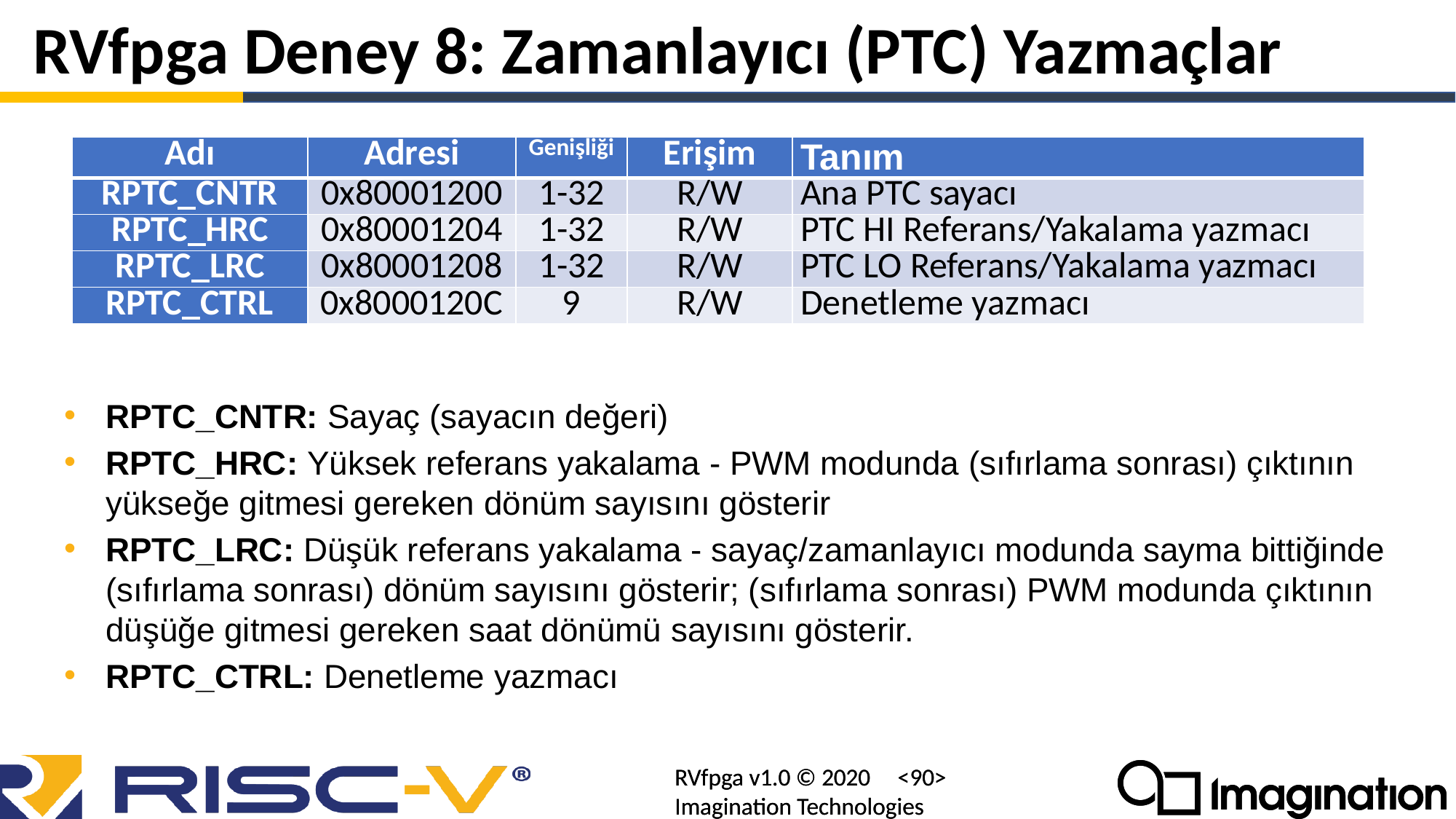

# RVfpga Deney 8: Zamanlayıcı (PTC) Yazmaçlar
| Adı | Adresi | Genişliği | Erişim | Tanım |
| --- | --- | --- | --- | --- |
| RPTC\_CNTR | 0x80001200 | 1-32 | R/W | Ana PTC sayacı |
| RPTC\_HRC | 0x80001204 | 1-32 | R/W | PTC HI Referans/Yakalama yazmacı |
| RPTC\_LRC | 0x80001208 | 1-32 | R/W | PTC LO Referans/Yakalama yazmacı |
| RPTC\_CTRL | 0x8000120C | 9 | R/W | Denetleme yazmacı |
RPTC_CNTR: Sayaç (sayacın değeri)
RPTC_HRC: Yüksek referans yakalama - PWM modunda (sıfırlama sonrası) çıktının yükseğe gitmesi gereken dönüm sayısını gösterir
RPTC_LRC: Düşük referans yakalama - sayaç/zamanlayıcı modunda sayma bittiğinde (sıfırlama sonrası) dönüm sayısını gösterir; (sıfırlama sonrası) PWM modunda çıktının düşüğe gitmesi gereken saat dönümü sayısını gösterir.
RPTC_CTRL: Denetleme yazmacı